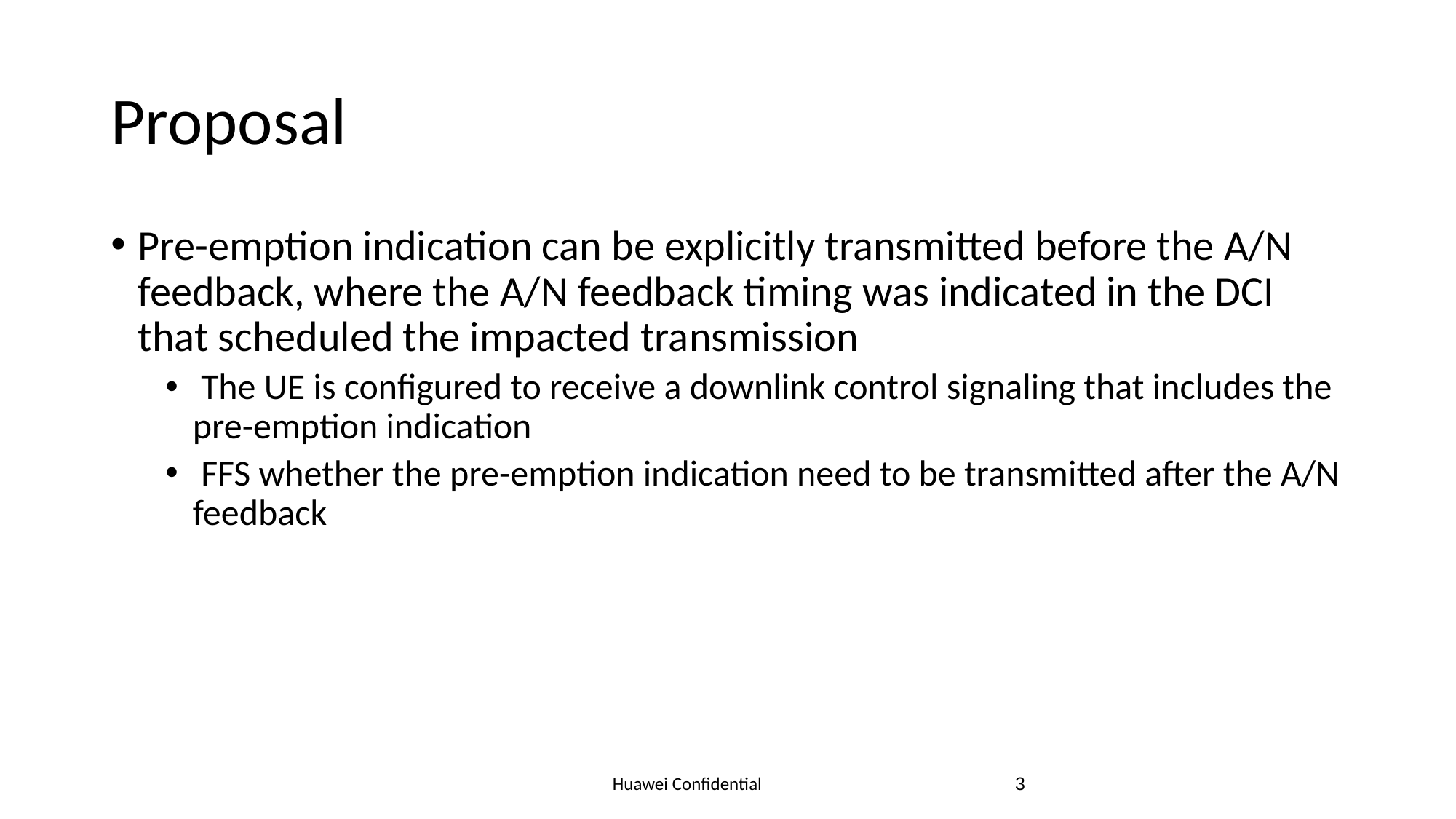

# Proposal
Pre-emption indication can be explicitly transmitted before the A/N feedback, where the A/N feedback timing was indicated in the DCI that scheduled the impacted transmission
 The UE is configured to receive a downlink control signaling that includes the pre-emption indication
 FFS whether the pre-emption indication need to be transmitted after the A/N feedback